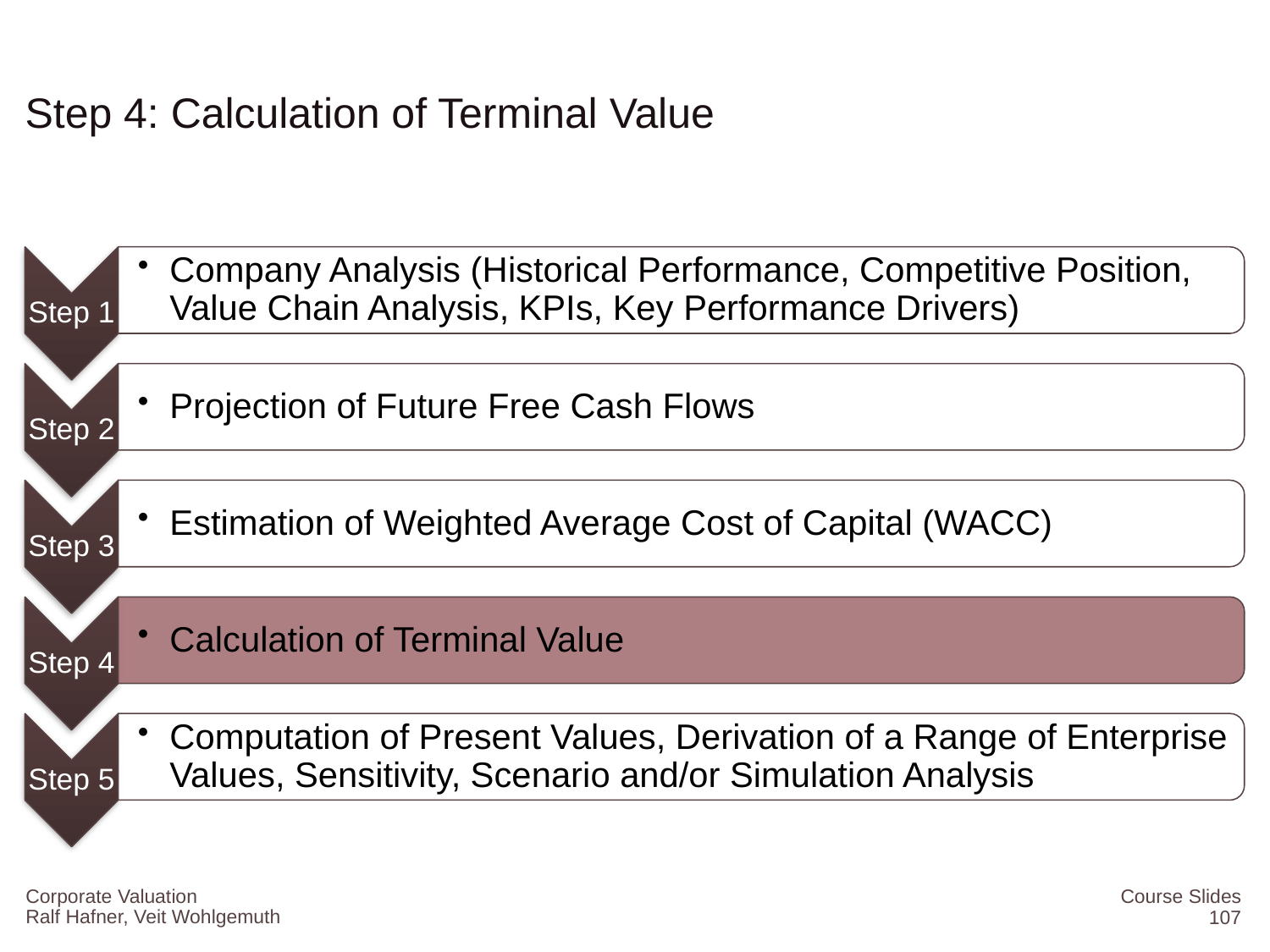

# Step 4: Calculation of Terminal Value
Step 1
Company Analysis (Historical Performance, Competitive Position, Value Chain Analysis, KPIs, Key Performance Drivers)
Step 2
Projection of Future Free Cash Flows
Step 3
Estimation of Weighted Average Cost of Capital (WACC)
Step 4
Calculation of Terminal Value
Step 5
Computation of Present Values, Derivation of a Range of Enterprise Values, Sensitivity, Scenario and/or Simulation Analysis
Corporate Valuation
Course Slides
107